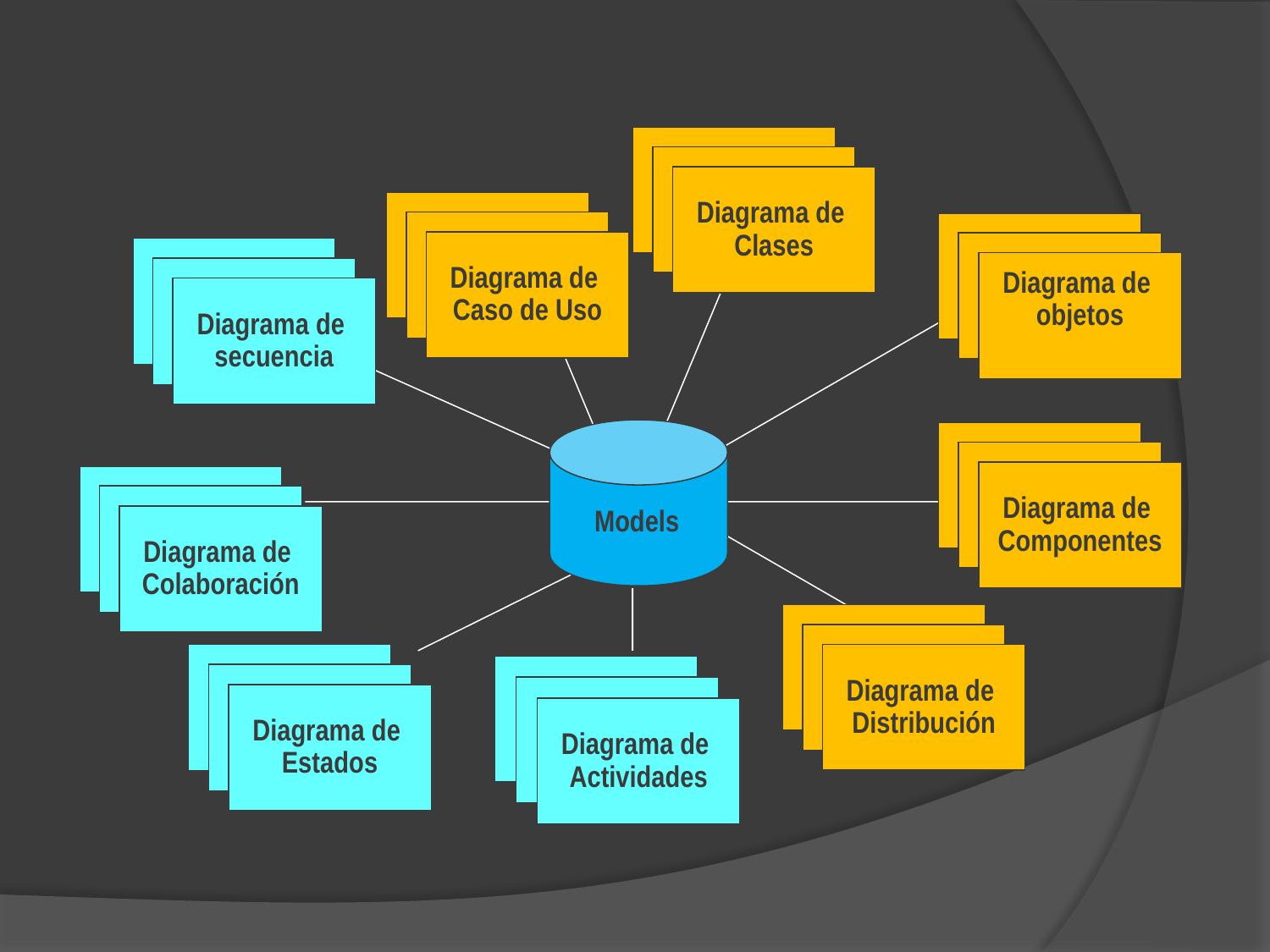

State
Diagrams
State
Diagrams
Diagrama de
Clases
Use Case
Diagrams
Use Case
Diagrams
Diagrama de
Caso de Uso
State
Diagrams
State
Diagrams
Diagrama de
objetos

Use Case
Diagrams
Use Case
Diagrams
Diagrama de
secuencia

State
Diagrams
State
Diagrams
Diagrama de
Componentes
Scenario
Diagrams
Scenario
Diagrams
Diagrama de
Colaboración
Models

Component
Diagrams
Component
Diagrams
Diagrama de
Distribución
Scenario
Diagrams
Scenario
Diagrams
Diagrama de
Estados

Diagrama de
Actividades